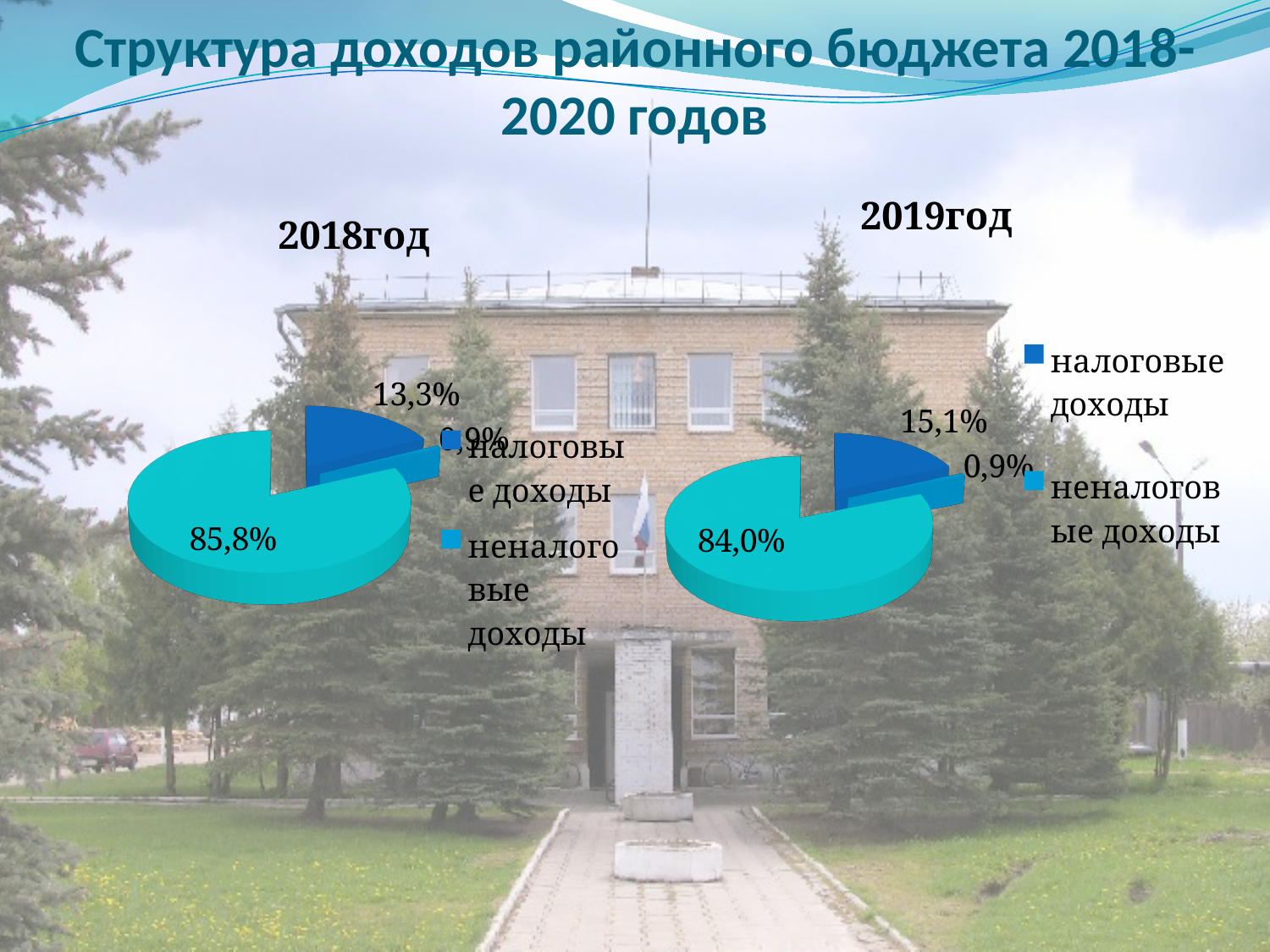

# Структура доходов районного бюджета 2018-2020 годов

[unsupported chart]

[unsupported chart]